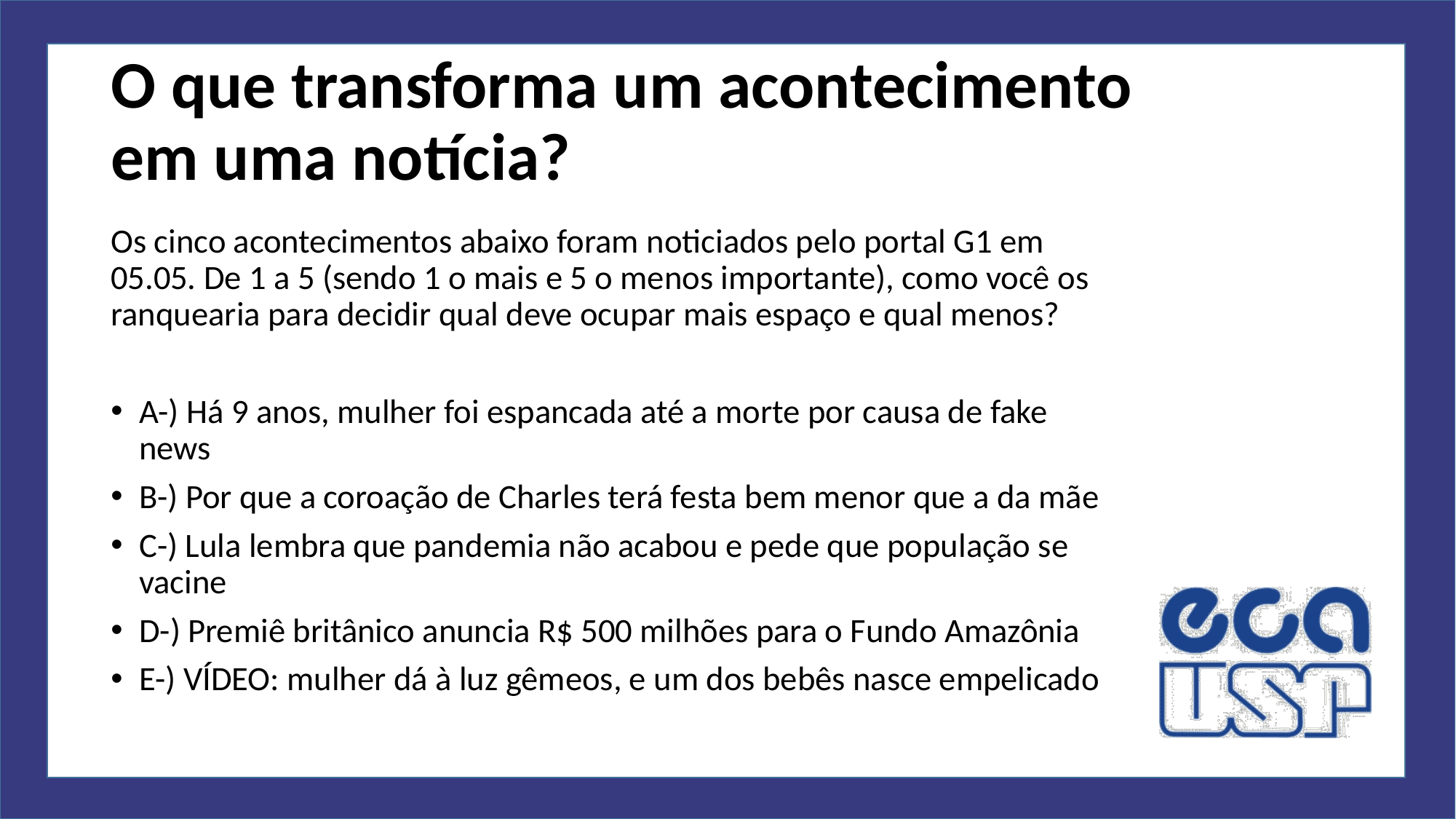

# O que transforma um acontecimento em uma notícia?
Os cinco acontecimentos abaixo foram noticiados pelo portal G1 em 05.05. De 1 a 5 (sendo 1 o mais e 5 o menos importante), como você os ranquearia para decidir qual deve ocupar mais espaço e qual menos?

A-) Há 9 anos, mulher foi espancada até a morte por causa de fake news
B-) Por que a coroação de Charles terá festa bem menor que a da mãe
C-) Lula lembra que pandemia não acabou e pede que população se vacine
D-) Premiê britânico anuncia R$ 500 milhões para o Fundo Amazônia
E-) VÍDEO: mulher dá à luz gêmeos, e um dos bebês nasce empelicado